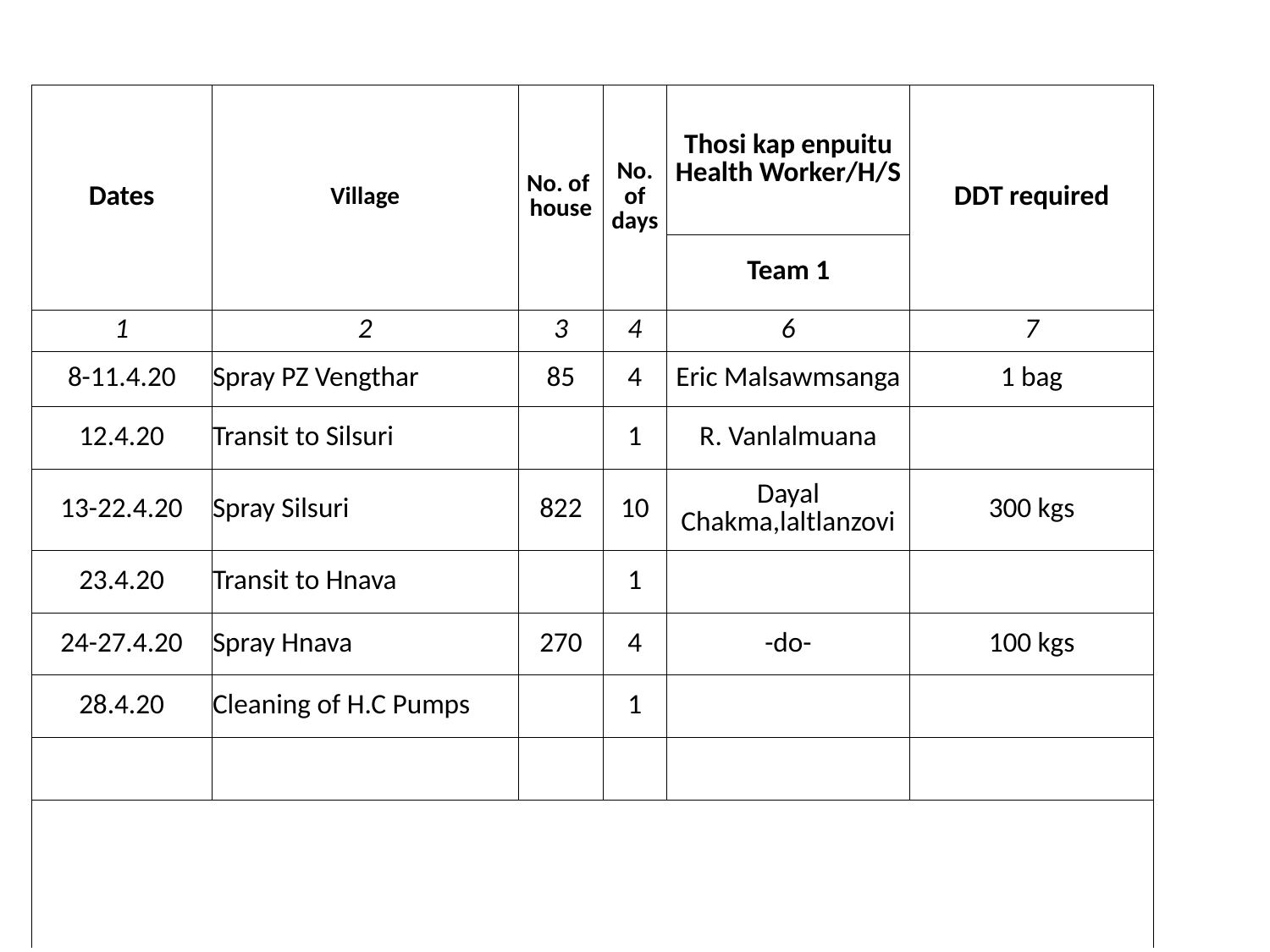

| Dates | Village | No. of house | No. of days | Thosi kap enpuitu Health Worker/H/S | DDT required |
| --- | --- | --- | --- | --- | --- |
|  |  |  |  | Team 1 |  |
| 1 | 2 | 3 | 4 | 6 | 7 |
| 8-11.4.20 | Spray PZ Vengthar | 85 | 4 | Eric Malsawmsanga | 1 bag |
| 12.4.20 | Transit to Silsuri |  | 1 | R. Vanlalmuana |  |
| 13-22.4.20 | Spray Silsuri | 822 | 10 | Dayal Chakma,laltlanzovi | 300 kgs |
| 23.4.20 | Transit to Hnava |  | 1 |  |  |
| 24-27.4.20 | Spray Hnava | 270 | 4 | -do- | 100 kgs |
| 28.4.20 | Cleaning of H.C Pumps |  | 1 |  |  |
|  |  |  |  |  |  |
|  |  |  |  |  |  |